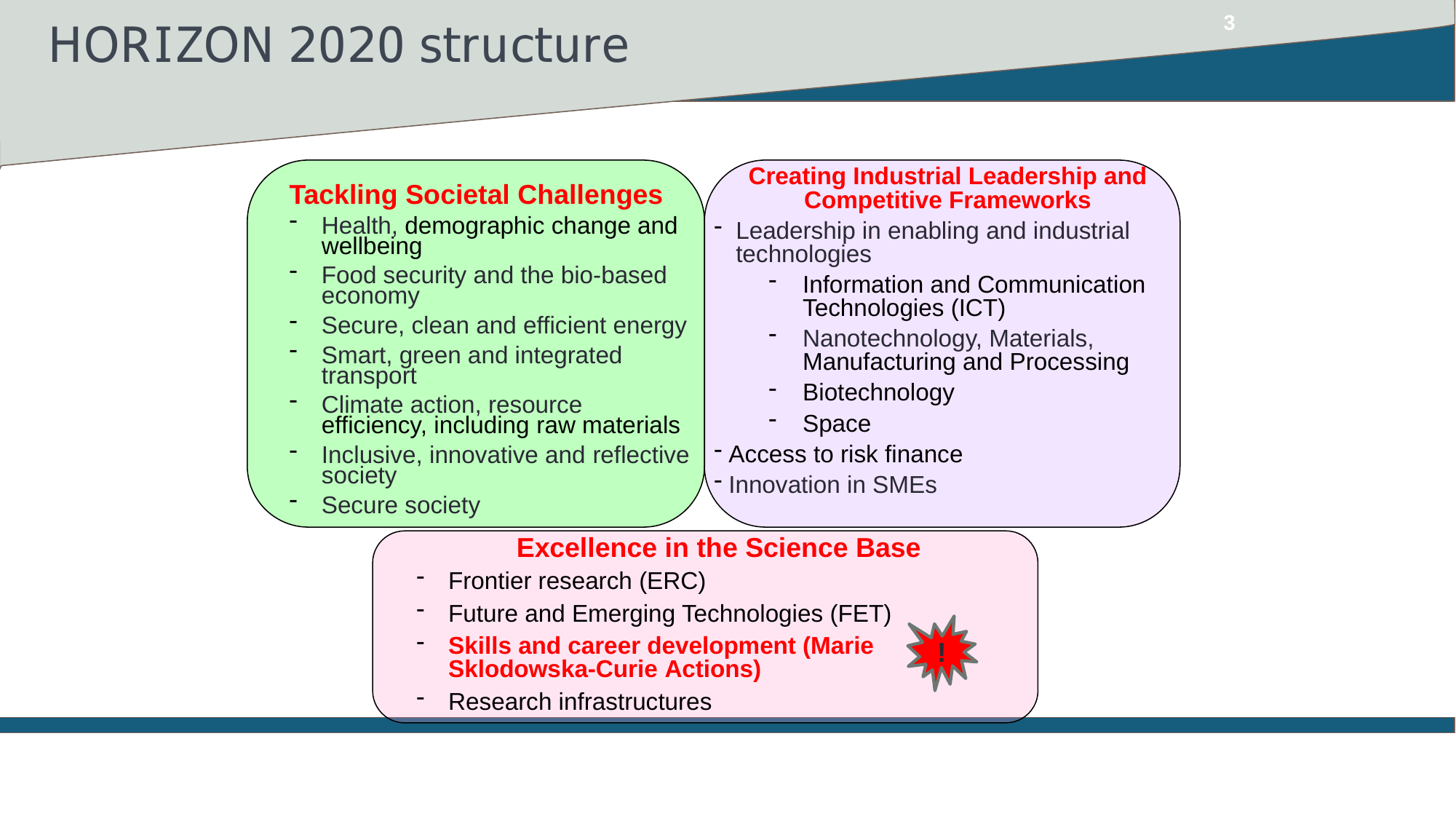

# HORIZON 2020 structure
3

Tackling Societal Challenges
Health, demographic change and wellbeing
Food security and the bio-based economy
Secure, clean and efficient energy
Smart, green and integrated transport
Climate action, resource efficiency, including raw materials
Inclusive, innovative and reflective society
Secure society

Creating Industrial Leadership and Competitive Frameworks
Leadership in enabling and industrial   technologies
Information and Communication Technologies (ICT)
Nanotechnology, Materials, Manufacturing and Processing
Biotechnology
Space
 Access to risk finance
 Innovation in SMEs

Excellence in the Science Base
Frontier research (ERC)
Future and Emerging Technologies (FET)
Skills and career development (Marie Sklodowska-Curie Actions)
Research infrastructures
!